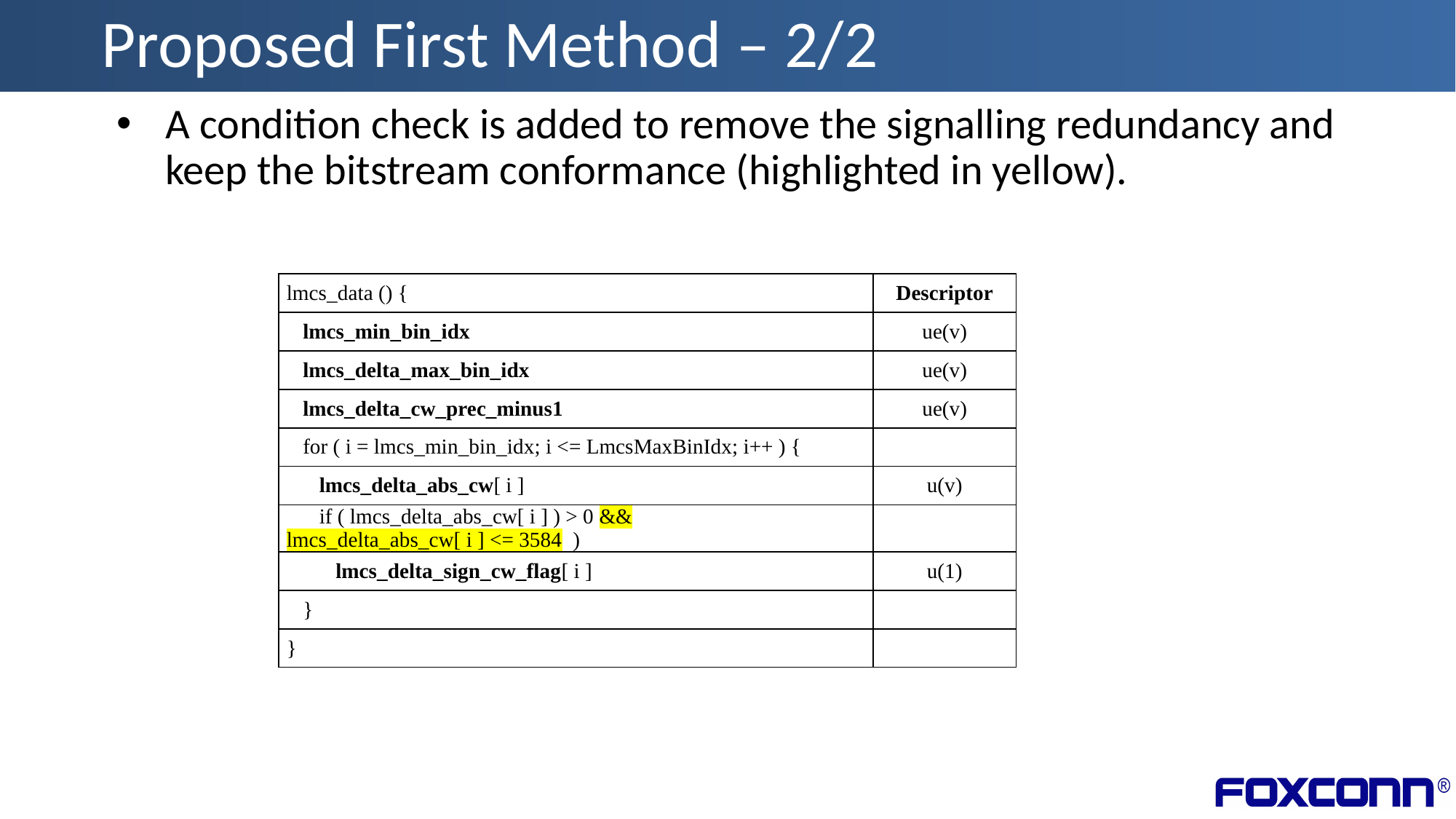

# Proposed First Method – 2/2
A condition check is added to remove the signalling redundancy and keep the bitstream conformance (highlighted in yellow).

| lmcs\_data () { | Descriptor |
| --- | --- |
| lmcs\_min\_bin\_idx | ue(v) |
| lmcs\_delta\_max\_bin\_idx | ue(v) |
| lmcs\_delta\_cw\_prec\_minus1 | ue(v) |
| for ( i = lmcs\_min\_bin\_idx; i <= LmcsMaxBinIdx; i++ ) { |  |
| lmcs\_delta\_abs\_cw[ i ] | u(v) |
| if ( lmcs\_delta\_abs\_cw[ i ] ) > 0 && lmcs\_delta\_abs\_cw[ i ] <= 3584 ) |  |
| lmcs\_delta\_sign\_cw\_flag[ i ] | u(1) |
| } |  |
| } |  |